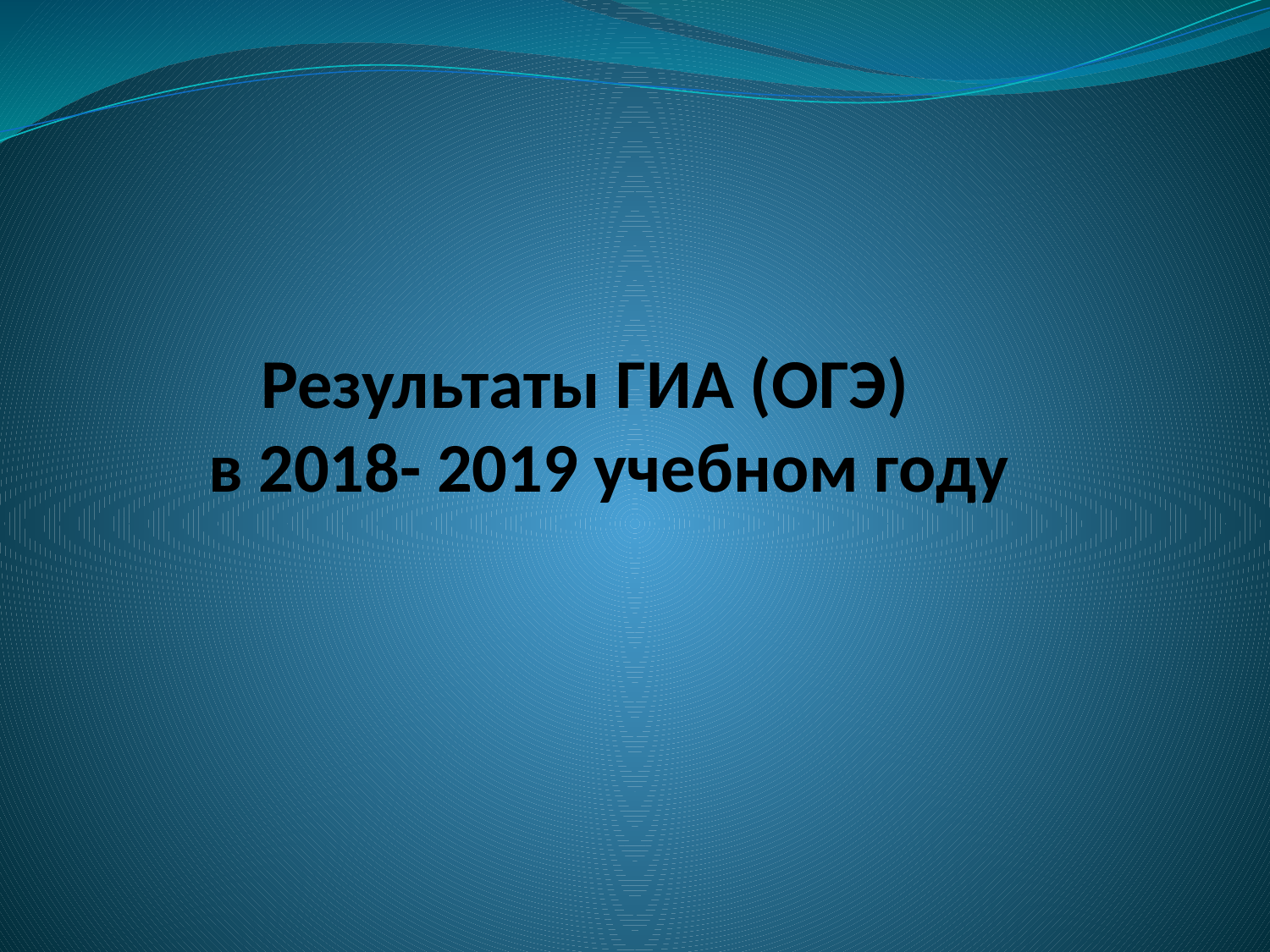

# Результаты ГИА (ОГЭ) в 2018- 2019 учебном году